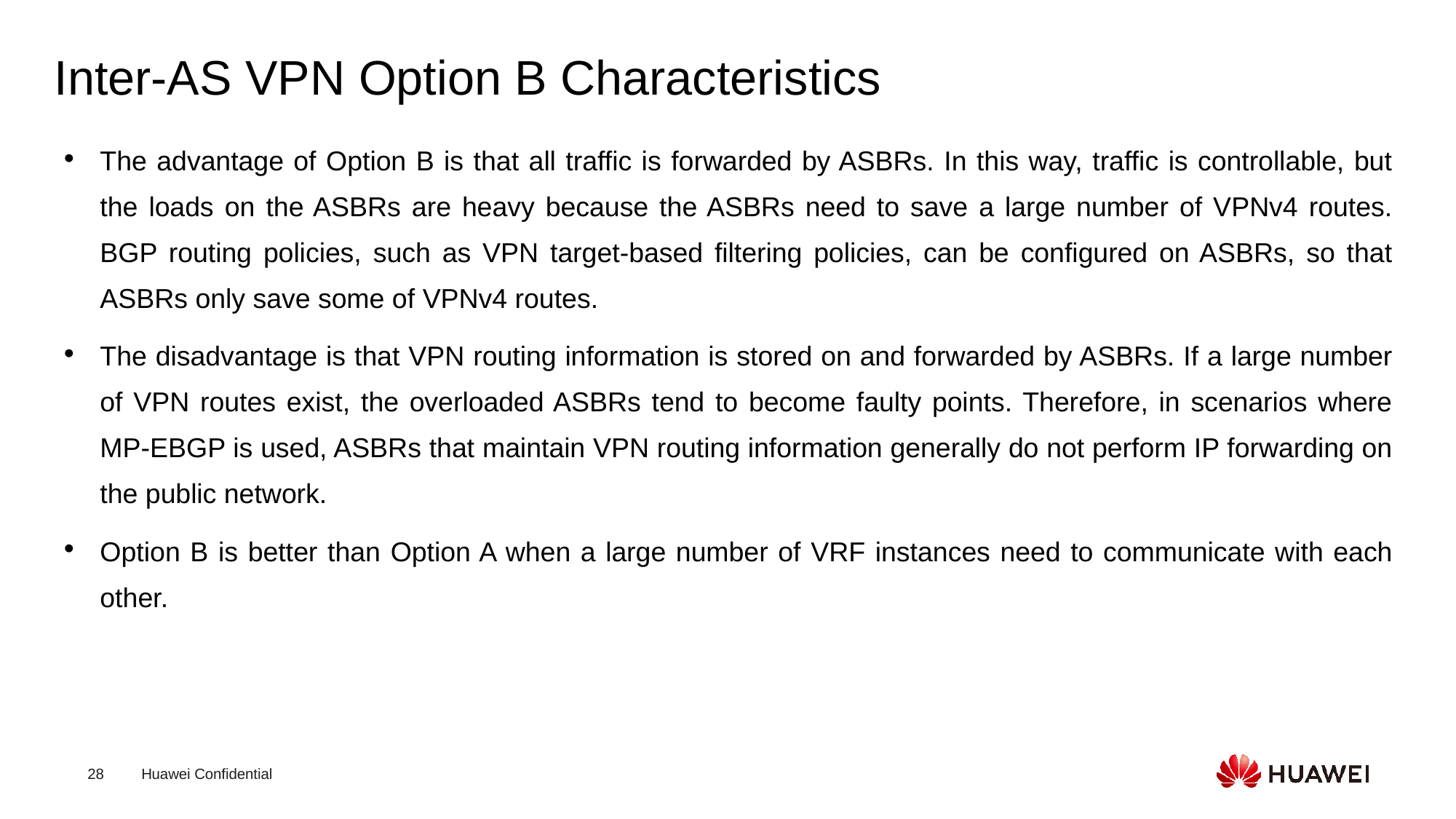

# Inter-AS VPN Option B Characteristics
The advantage of Option B is that all traffic is forwarded by ASBRs. In this way, traffic is controllable, but the loads on the ASBRs are heavy because the ASBRs need to save a large number of VPNv4 routes. BGP routing policies, such as VPN target-based filtering policies, can be configured on ASBRs, so that ASBRs only save some of VPNv4 routes.
The disadvantage is that VPN routing information is stored on and forwarded by ASBRs. If a large number of VPN routes exist, the overloaded ASBRs tend to become faulty points. Therefore, in scenarios where MP-EBGP is used, ASBRs that maintain VPN routing information generally do not perform IP forwarding on the public network.
Option B is better than Option A when a large number of VRF instances need to communicate with each other.